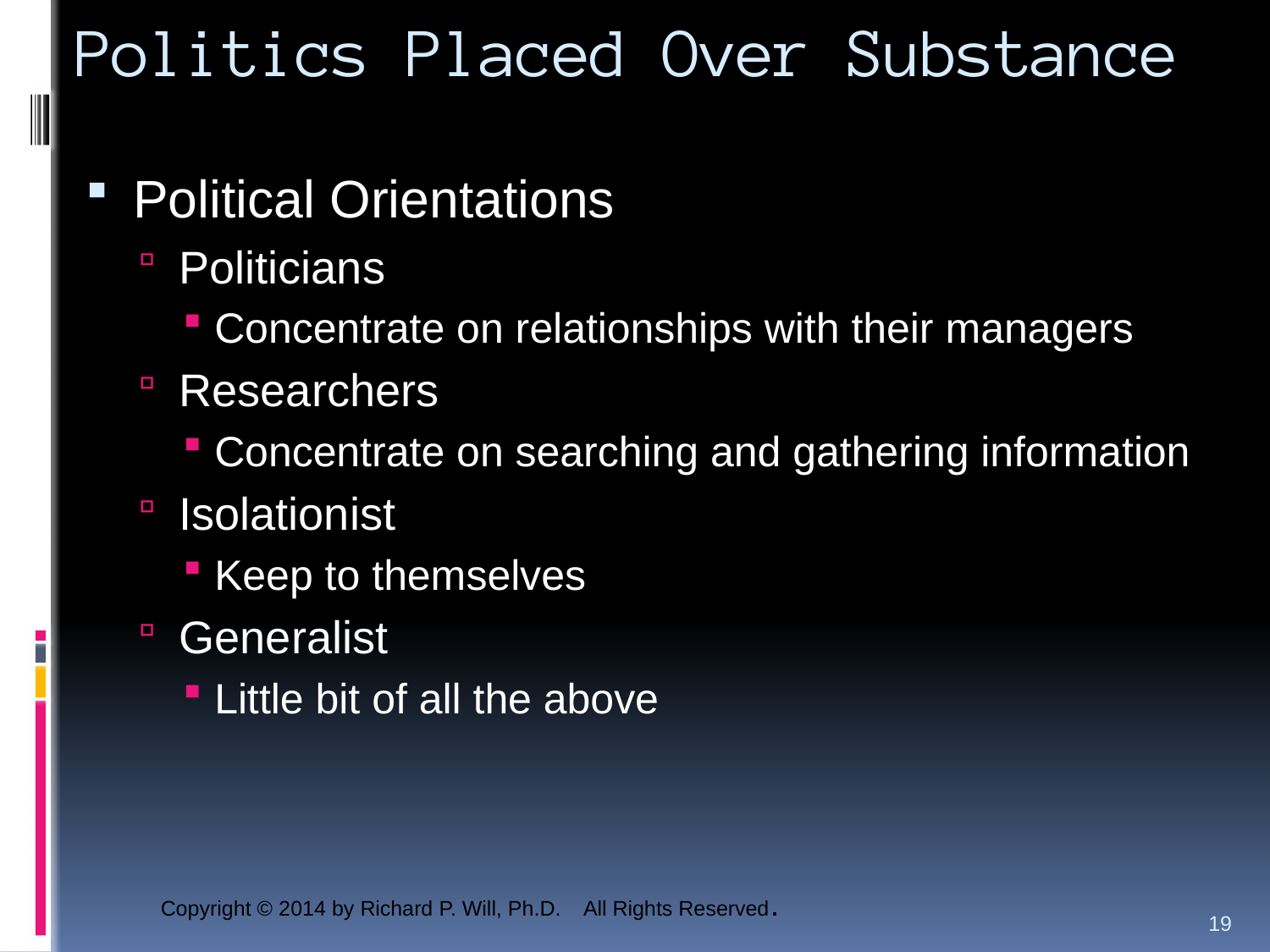

# Politics Placed Over Substance
Political Orientations
Politicians
Concentrate on relationships with their managers
Researchers
Concentrate on searching and gathering information
Isolationist
Keep to themselves
Generalist
Little bit of all the above

19